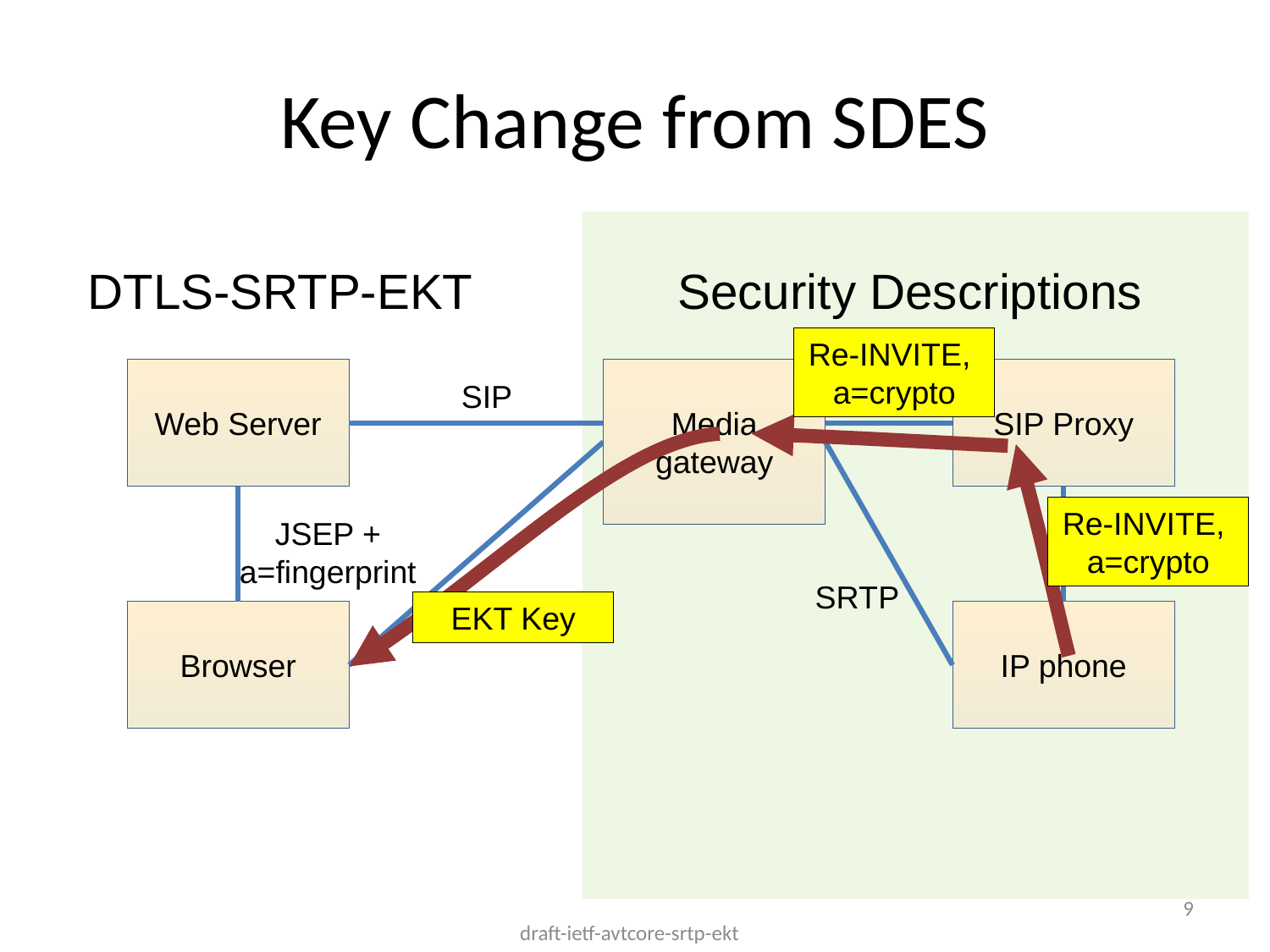

# Key Change from SDES

DTLS-SRTP-EKT
Security Descriptions
Re-INVITE,
a=crypto

Web Server

Media gateway

SIP Proxy

SIP

Re-INVITE,
a=crypto
JSEP + a=fingerprint
SRTP
EKT Key

Browser

IP phone

9
draft-ietf-avtcore-srtp-ekt